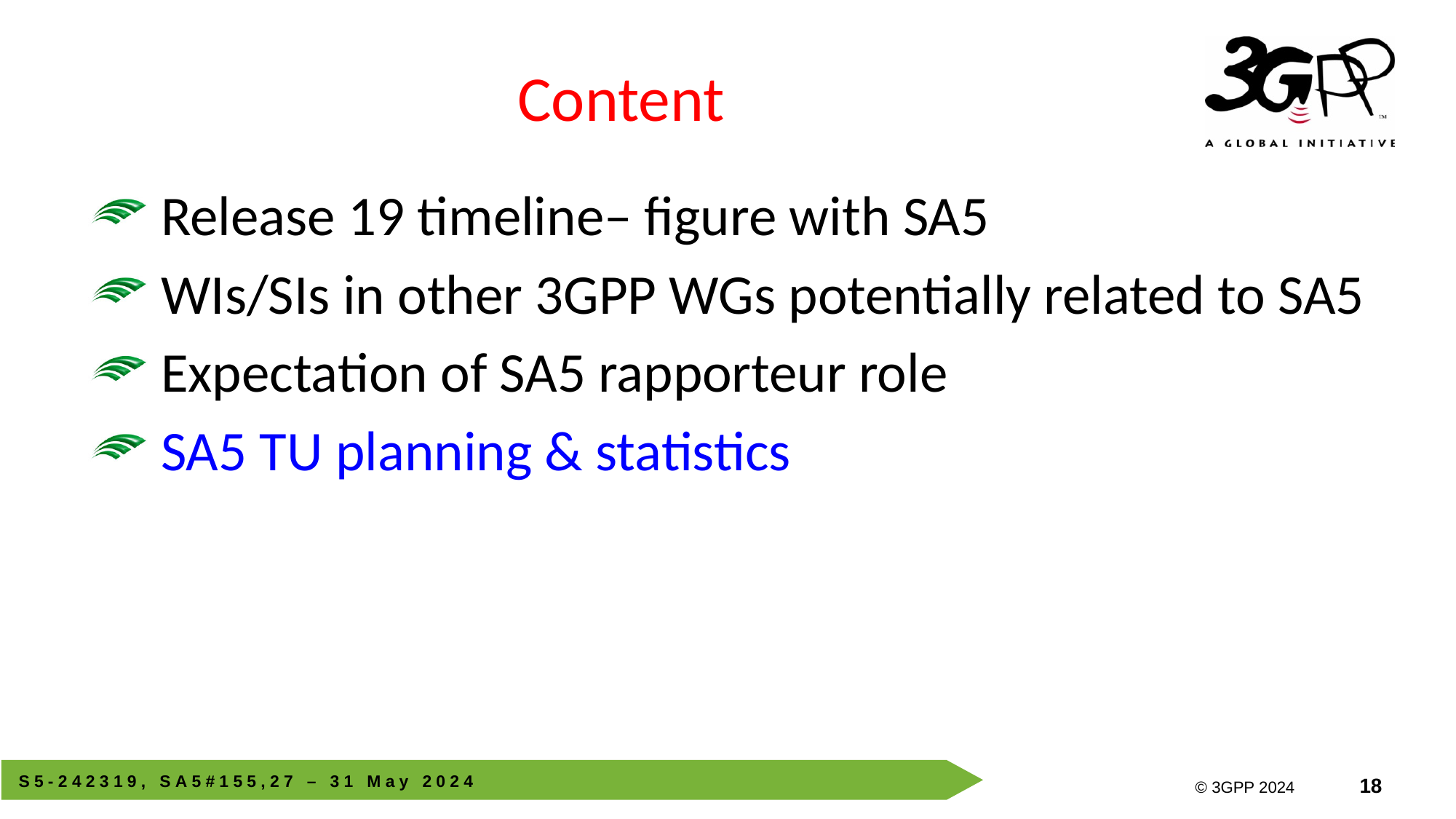

# Content
Release 19 timeline– figure with SA5
WIs/SIs in other 3GPP WGs potentially related to SA5
Expectation of SA5 rapporteur role
SA5 TU planning & statistics